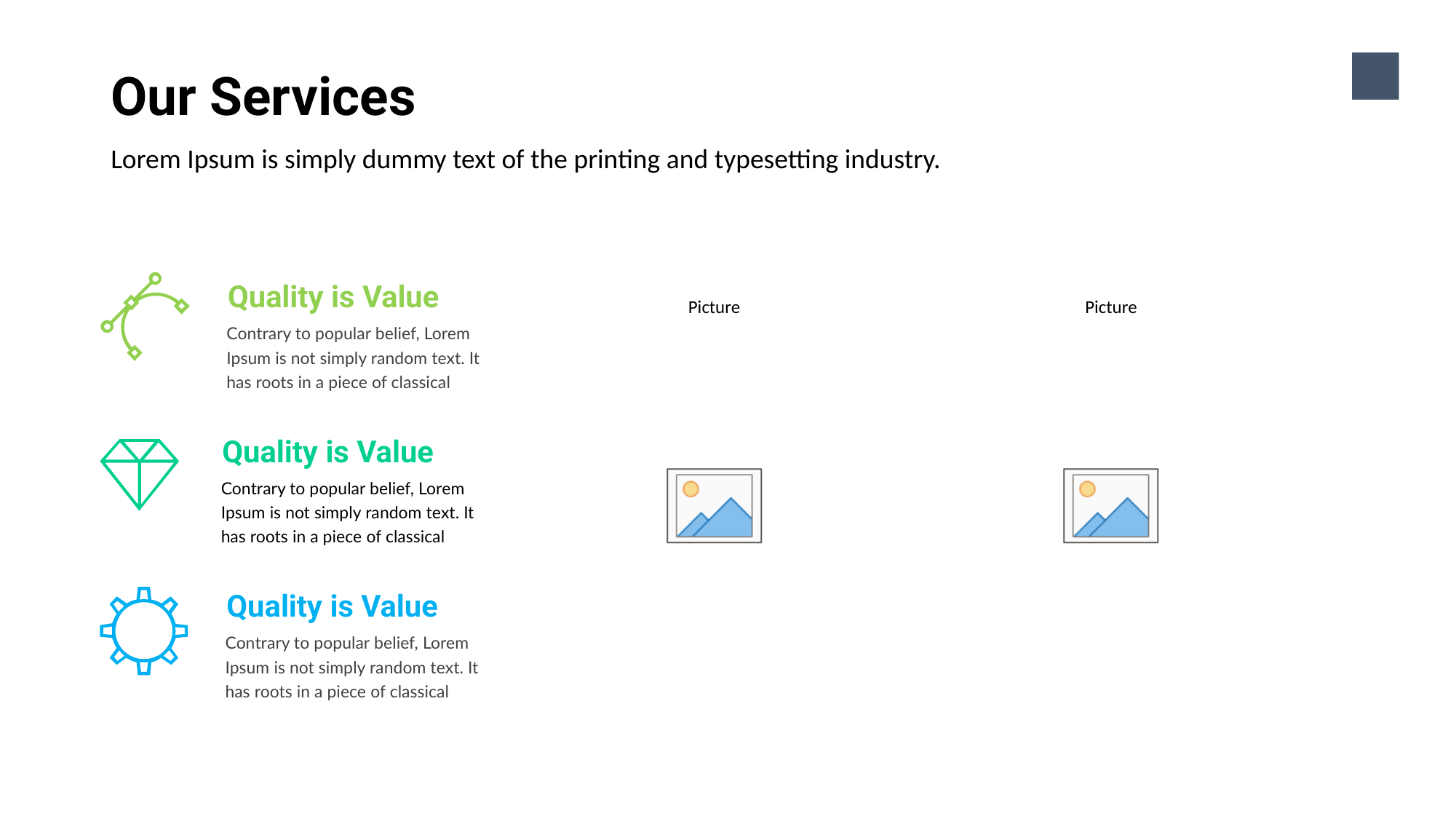

Our Services
6
Lorem Ipsum is simply dummy text of the printing and typesetting industry.
Quality is Value

Contrary to popular belief, Lorem Ipsum is not simply random text. It has roots in a piece of classical
Quality is Value

Contrary to popular belief, Lorem Ipsum is not simply random text. It has roots in a piece of classical
Quality is Value

Contrary to popular belief, Lorem Ipsum is not simply random text. It has roots in a piece of classical